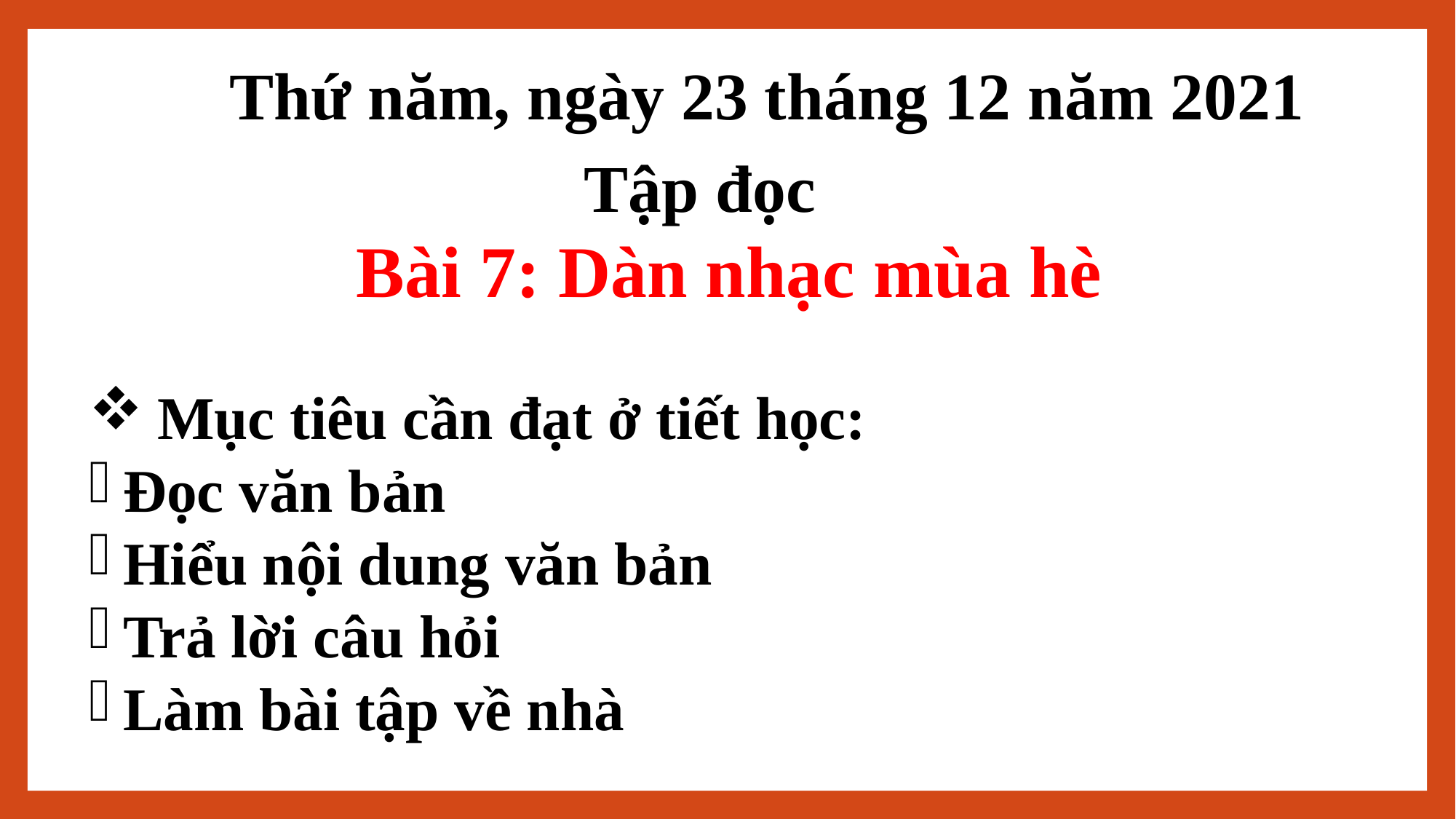

Thứ năm, ngày 23 tháng 12 năm 2021
Tập đọc
          Bài 7: Dàn nhạc mùa hè

Mục tiêu cần đạt ở tiết học:
Đọc văn bản
Hiểu nội dung văn bản
Trả lời câu hỏi
Làm bài tập về nhà